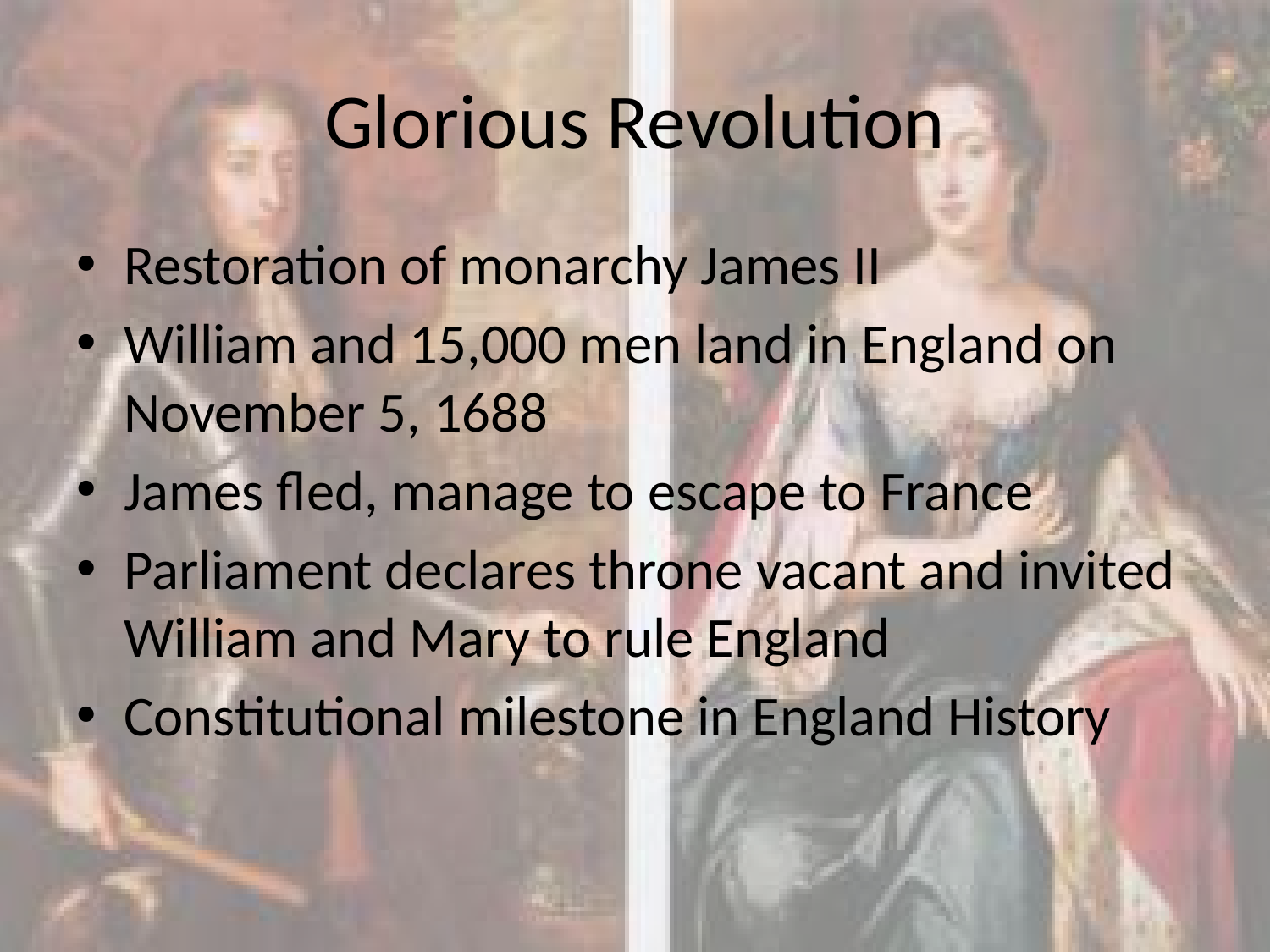

# Glorious Revolution
Restoration of monarchy James II
William and 15,000 men land in England on November 5, 1688
James fled, manage to escape to France
Parliament declares throne vacant and invited William and Mary to rule England
Constitutional milestone in England History